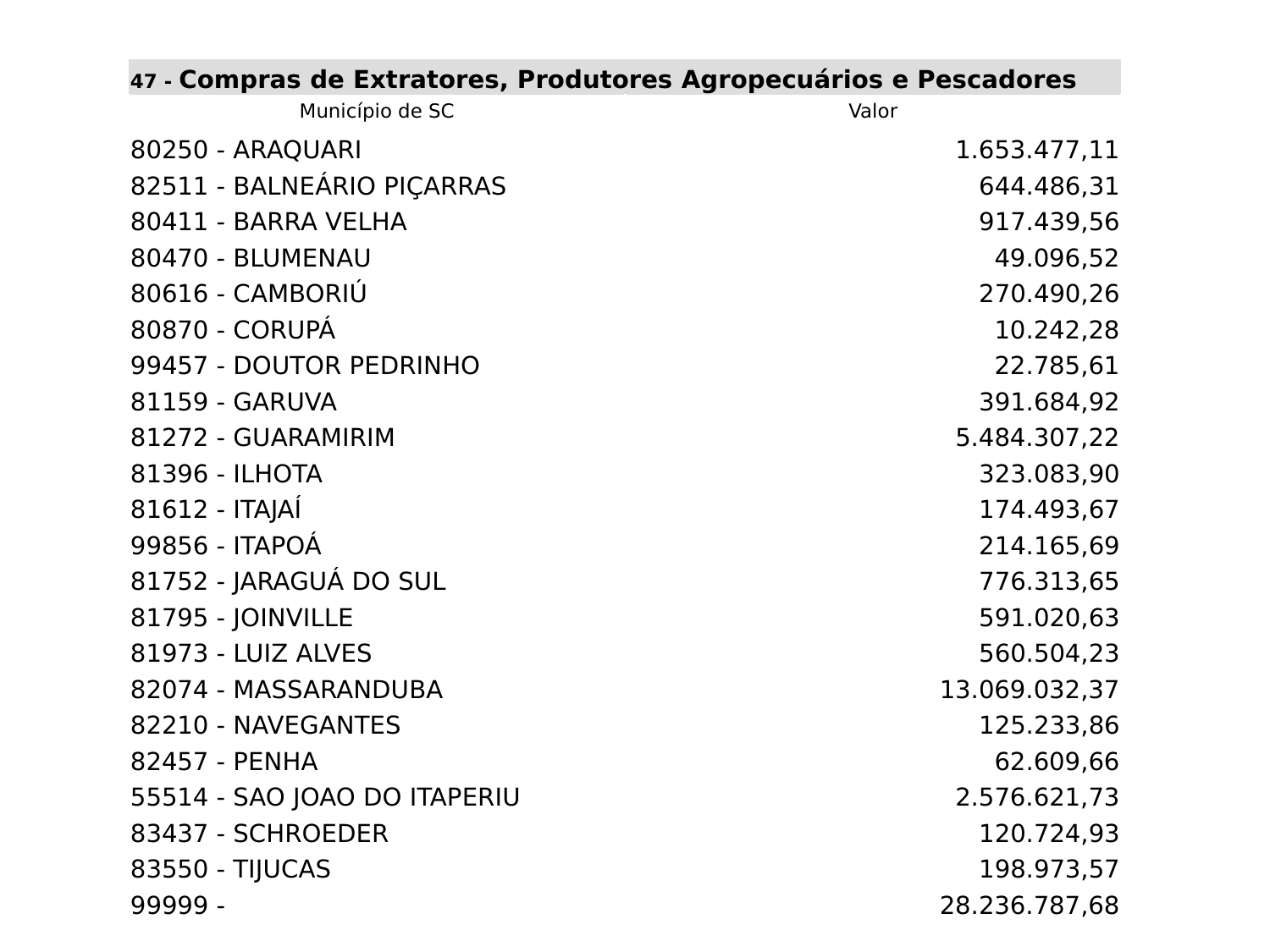

| 47 - Compras de Extratores, Produtores Agropecuários e Pescadores |  |
| --- | --- |
| Município de SC | Valor |
| 80250 - ARAQUARI | 1.653.477,11 |
| 82511 - BALNEÁRIO PIÇARRAS | 644.486,31 |
| 80411 - BARRA VELHA | 917.439,56 |
| 80470 - BLUMENAU | 49.096,52 |
| 80616 - CAMBORIÚ | 270.490,26 |
| 80870 - CORUPÁ | 10.242,28 |
| 99457 - DOUTOR PEDRINHO | 22.785,61 |
| 81159 - GARUVA | 391.684,92 |
| 81272 - GUARAMIRIM | 5.484.307,22 |
| 81396 - ILHOTA | 323.083,90 |
| 81612 - ITAJAÍ | 174.493,67 |
| 99856 - ITAPOÁ | 214.165,69 |
| 81752 - JARAGUÁ DO SUL | 776.313,65 |
| 81795 - JOINVILLE | 591.020,63 |
| 81973 - LUIZ ALVES | 560.504,23 |
| 82074 - MASSARANDUBA | 13.069.032,37 |
| 82210 - NAVEGANTES | 125.233,86 |
| 82457 - PENHA | 62.609,66 |
| 55514 - SAO JOAO DO ITAPERIU | 2.576.621,73 |
| 83437 - SCHROEDER | 120.724,93 |
| 83550 - TIJUCAS | 198.973,57 |
| 99999 - | 28.236.787,68 |